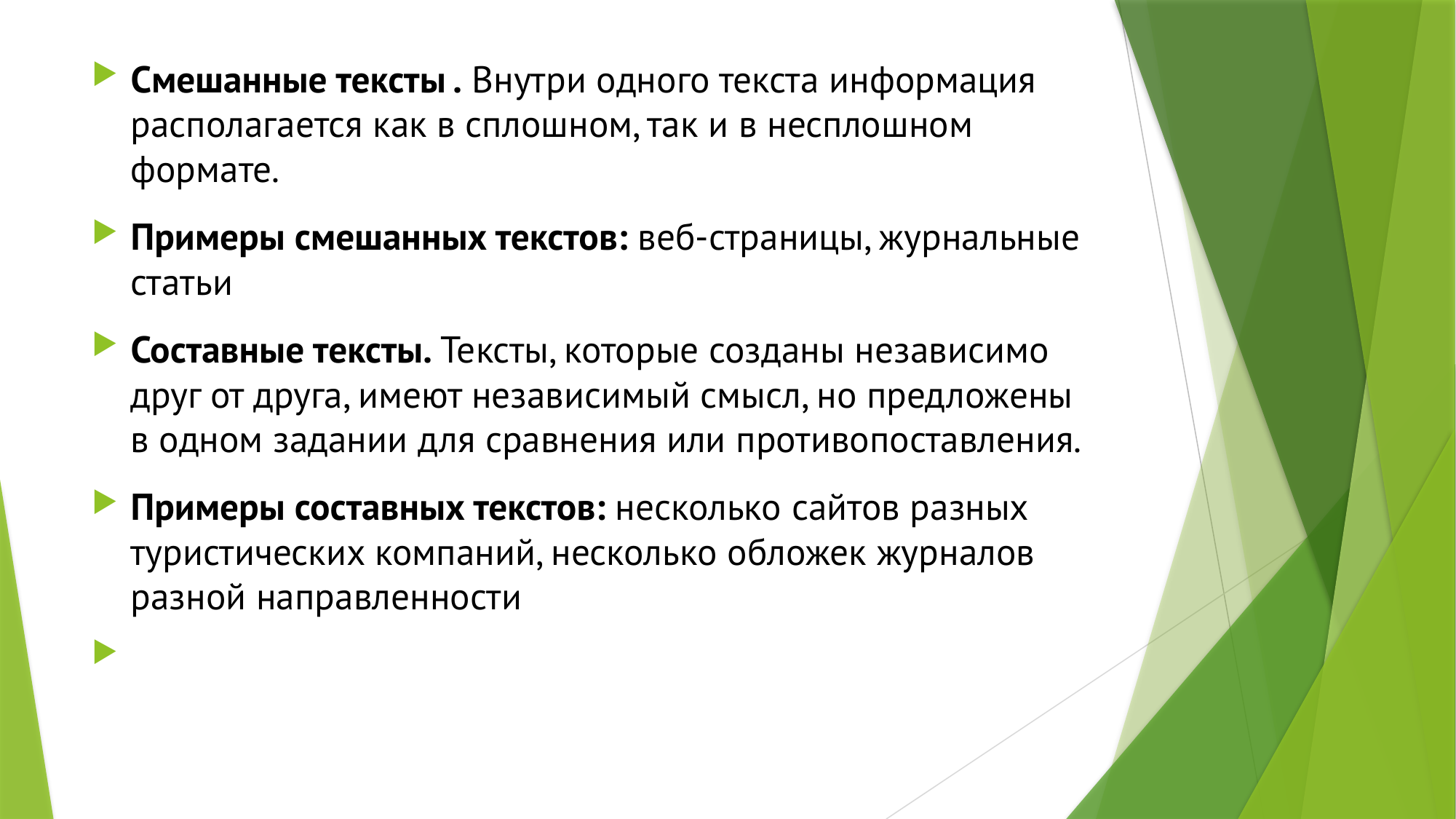

Смешанные тексты . Внутри одного текста информация располагается как в сплошном, так и в несплошном формате.
Примеры смешанных текстов: веб-страницы, журнальные статьи
Составные тексты. Тексты, которые созданы независимо друг от друга, имеют независимый смысл, но предложены в одном задании для сравнения или противопоставления.
Примеры составных текстов: несколько сайтов разных туристических компаний, несколько обложек журналов разной направленности

#